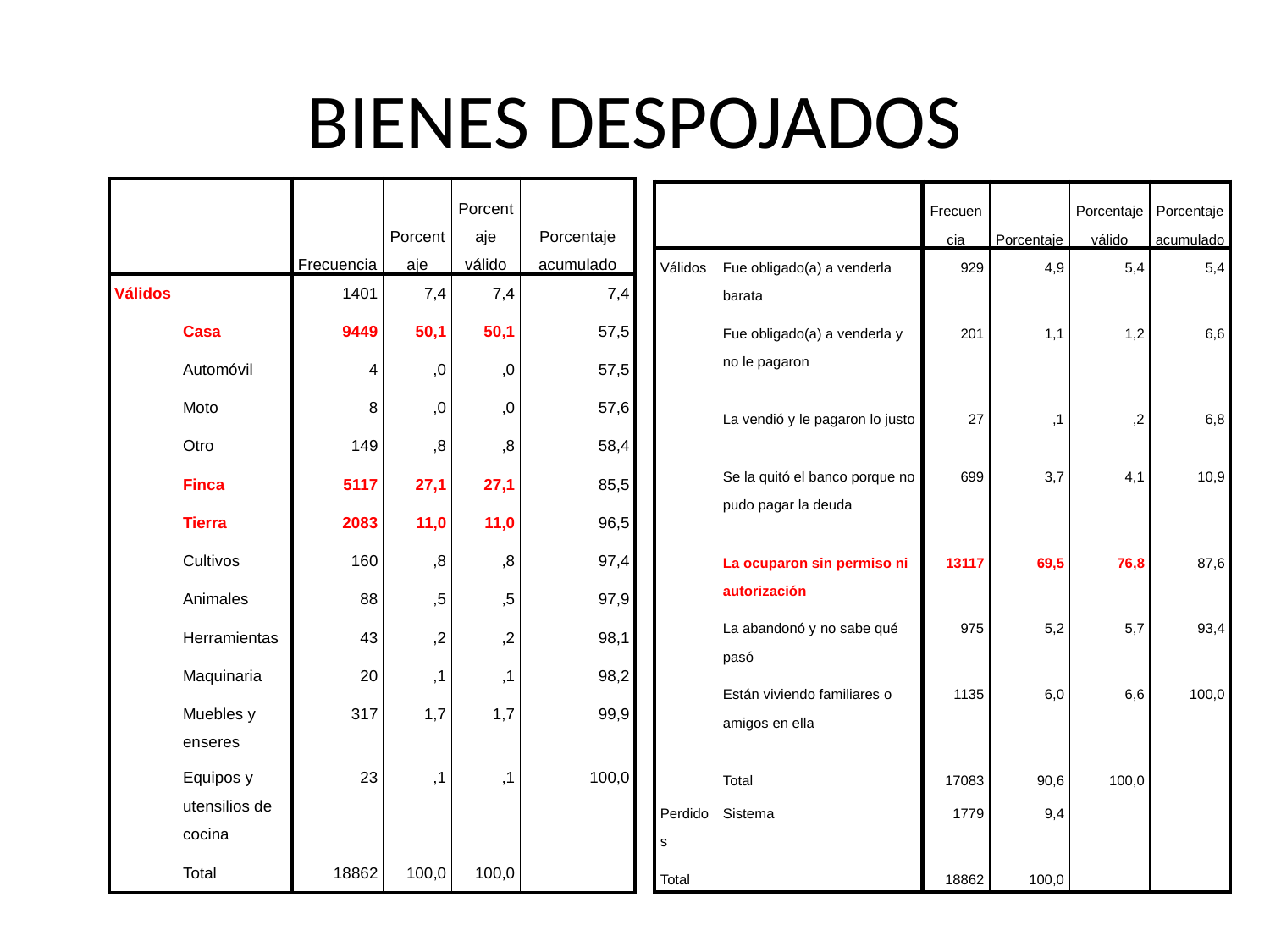

# BIENES DESPOJADOS
|  |  |  |  |  |  |
| --- | --- | --- | --- | --- | --- |
|  |  | Frecuencia | Porcentaje | Porcentaje válido | Porcentaje acumulado |
| Válidos | Fue obligado(a) a venderla barata | 929 | 4,9 | 5,4 | 5,4 |
|  | Fue obligado(a) a venderla y no le pagaron | 201 | 1,1 | 1,2 | 6,6 |
|  | La vendió y le pagaron lo justo | 27 | ,1 | ,2 | 6,8 |
|  | Se la quitó el banco porque no pudo pagar la deuda | 699 | 3,7 | 4,1 | 10,9 |
|  | La ocuparon sin permiso ni autorización | 13117 | 69,5 | 76,8 | 87,6 |
|  | La abandonó y no sabe qué pasó | 975 | 5,2 | 5,7 | 93,4 |
|  | Están viviendo familiares o amigos en ella | 1135 | 6,0 | 6,6 | 100,0 |
|  | Total | 17083 | 90,6 | 100,0 |  |
| Perdidos | Sistema | 1779 | 9,4 |  |  |
| Total |  | 18862 | 100,0 |  |  |
|  |  | Frecuencia | Porcentaje | Porcentaje válido | Porcentaje acumulado |
| --- | --- | --- | --- | --- | --- |
| Válidos |  | 1401 | 7,4 | 7,4 | 7,4 |
|  | Casa | 9449 | 50,1 | 50,1 | 57,5 |
|  | Automóvil | 4 | ,0 | ,0 | 57,5 |
|  | Moto | 8 | ,0 | ,0 | 57,6 |
|  | Otro | 149 | ,8 | ,8 | 58,4 |
|  | Finca | 5117 | 27,1 | 27,1 | 85,5 |
|  | Tierra | 2083 | 11,0 | 11,0 | 96,5 |
|  | Cultivos | 160 | ,8 | ,8 | 97,4 |
|  | Animales | 88 | ,5 | ,5 | 97,9 |
|  | Herramientas | 43 | ,2 | ,2 | 98,1 |
|  | Maquinaria | 20 | ,1 | ,1 | 98,2 |
|  | Muebles y enseres | 317 | 1,7 | 1,7 | 99,9 |
|  | Equipos y utensilios de cocina | 23 | ,1 | ,1 | 100,0 |
|  | Total | 18862 | 100,0 | 100,0 |  |